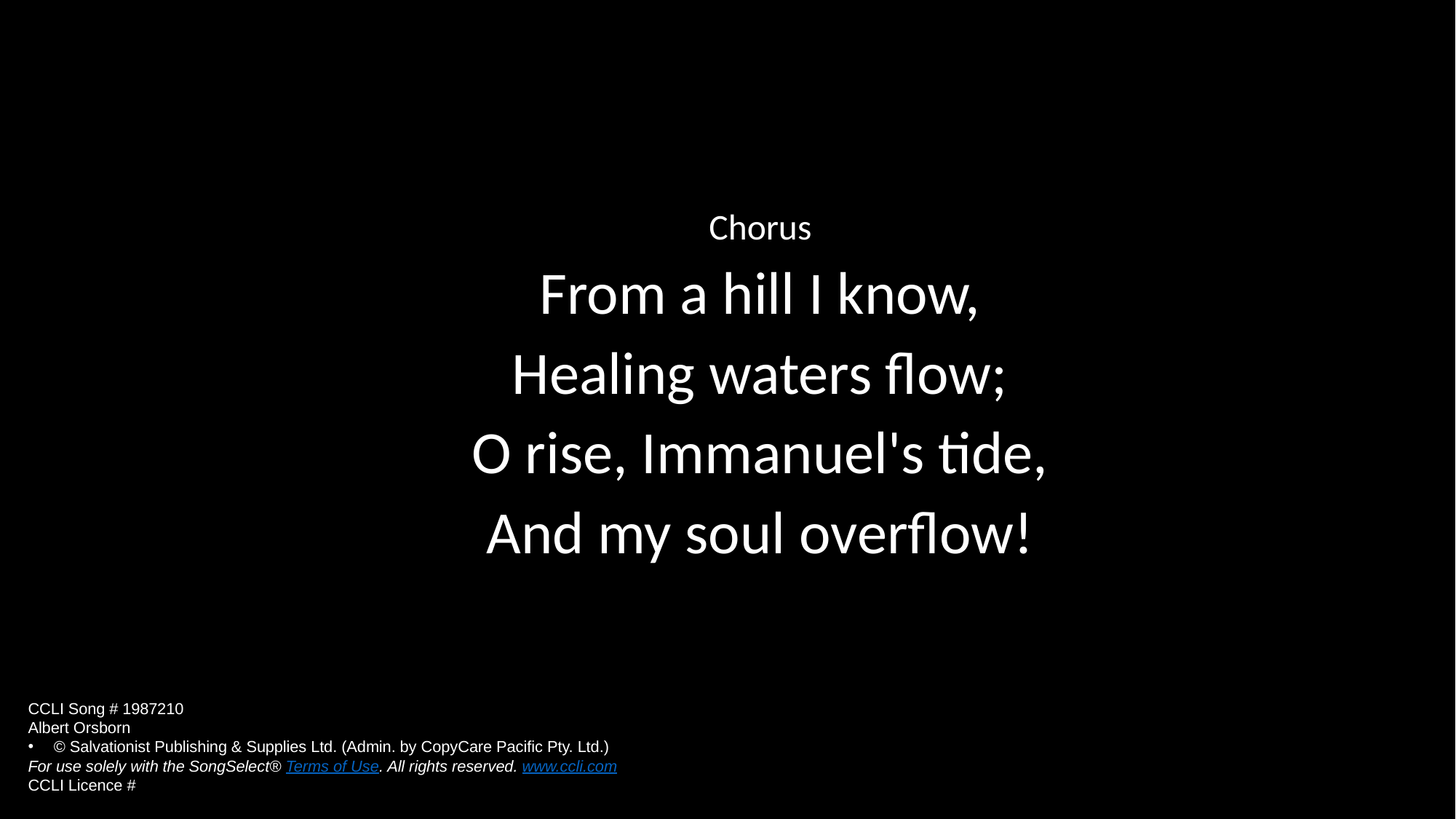

Chorus
From a hill I know,
Healing waters flow;
O rise, Immanuel's tide,
And my soul overflow!
CCLI Song # 1987210
Albert Orsborn
© Salvationist Publishing & Supplies Ltd. (Admin. by CopyCare Pacific Pty. Ltd.)
For use solely with the SongSelect® Terms of Use. All rights reserved. www.ccli.com
CCLI Licence #